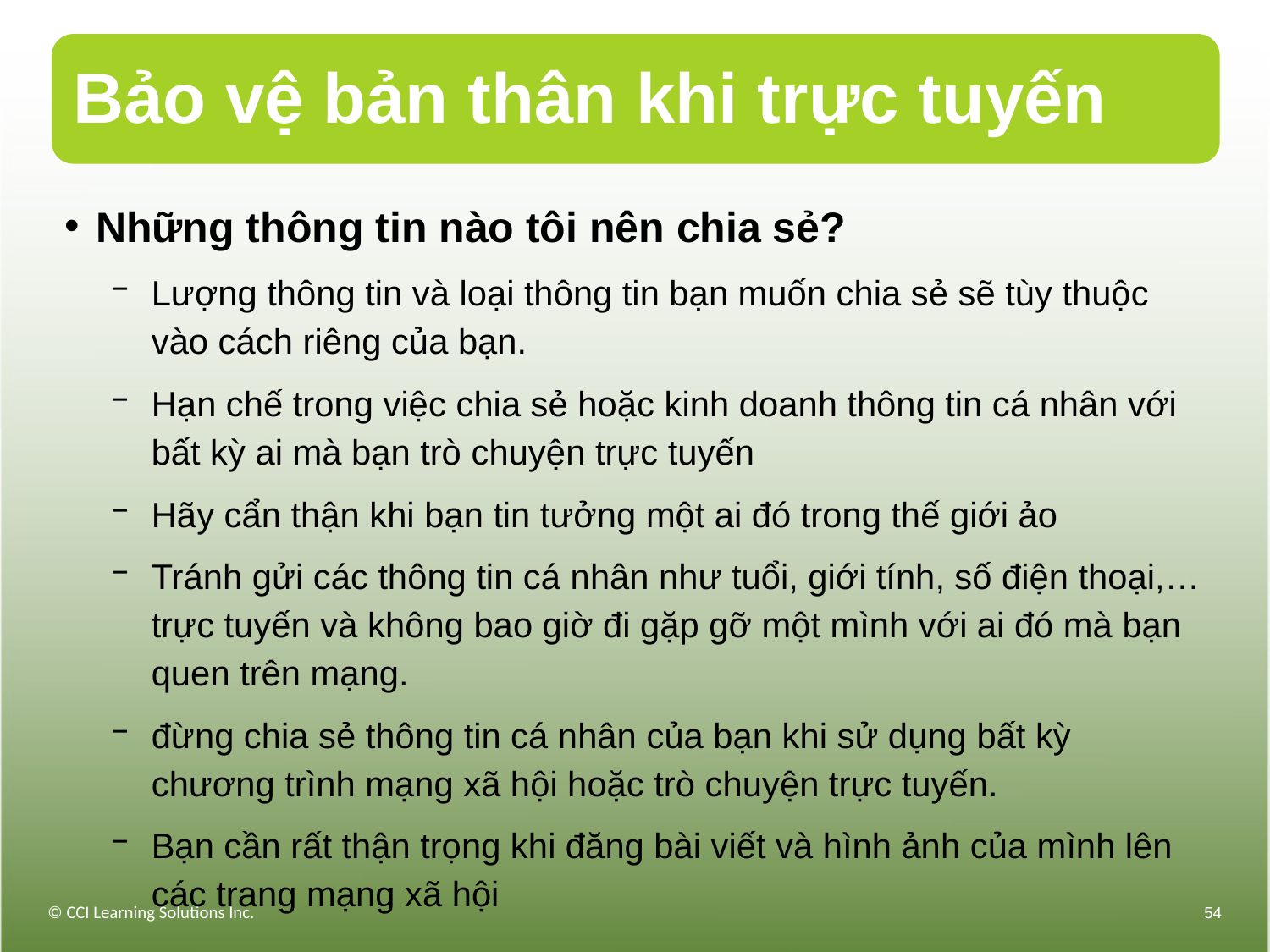

# Bảo vệ bản thân khi trực tuyến
Những thông tin nào tôi nên chia sẻ?
Lượng thông tin và loại thông tin bạn muốn chia sẻ sẽ tùy thuộc vào cách riêng của bạn.
Hạn chế trong việc chia sẻ hoặc kinh doanh thông tin cá nhân với bất kỳ ai mà bạn trò chuyện trực tuyến
Hãy cẩn thận khi bạn tin tưởng một ai đó trong thế giới ảo
Tránh gửi các thông tin cá nhân như tuổi, giới tính, số điện thoại,… trực tuyến và không bao giờ đi gặp gỡ một mình với ai đó mà bạn quen trên mạng.
đừng chia sẻ thông tin cá nhân của bạn khi sử dụng bất kỳ chương trình mạng xã hội hoặc trò chuyện trực tuyến.
Bạn cần rất thận trọng khi đăng bài viết và hình ảnh của mình lên các trang mạng xã hội
© CCI Learning Solutions Inc.
54